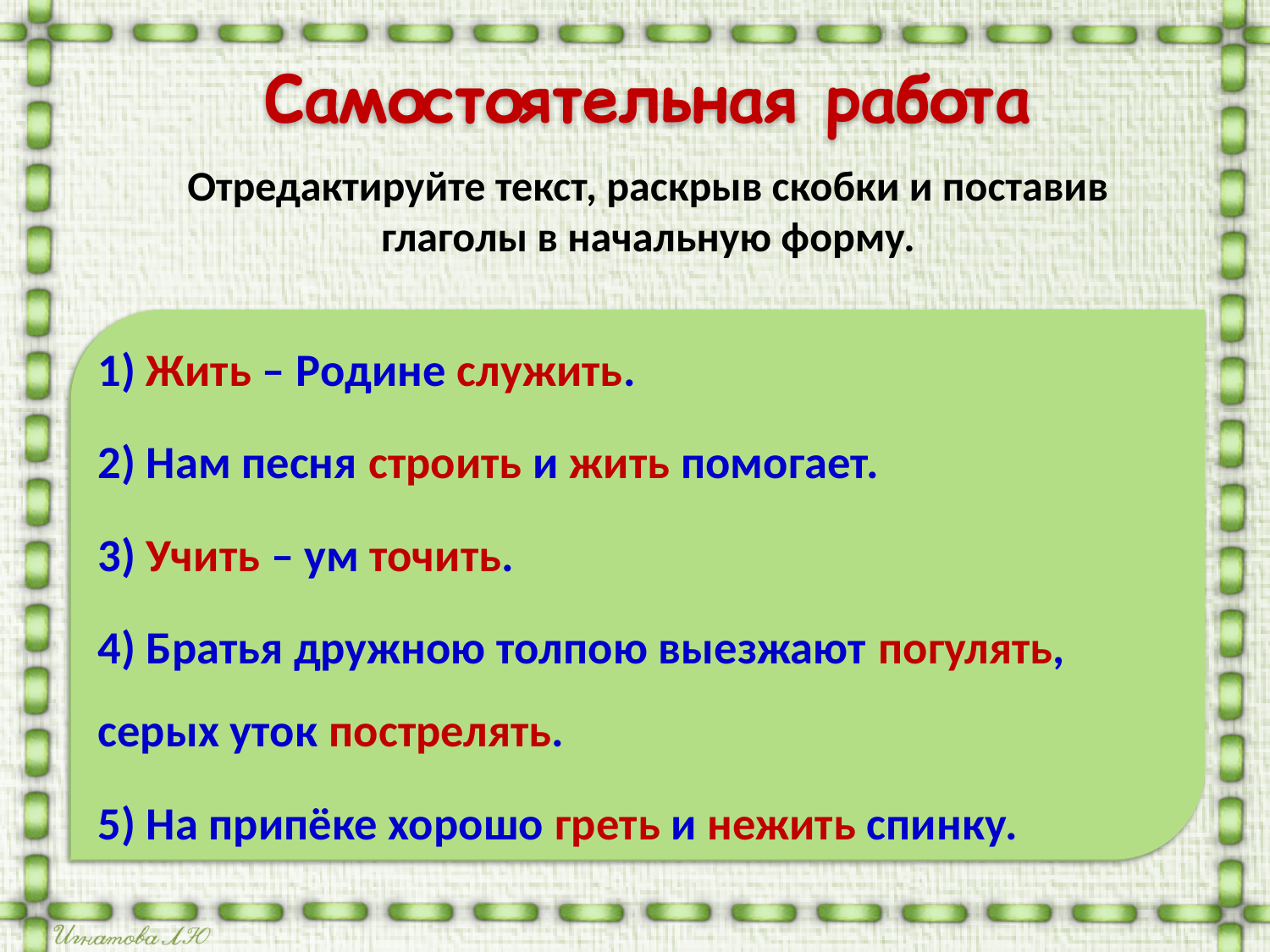

Самостоятельная работа
Отредактируйте текст, раскрыв скобки и поставив глаголы в начальную форму.
1) Жить – Родине служить.
2) Нам песня строить и жить помогает.
3) Учить – ум точить.
4) Братья дружною толпою выезжают погулять, серых уток пострелять.
5) На припёке хорошо греть и нежить спинку.

1) (Живём) – Родине (служим).
2) Нам песня (строил) и (жил) помогает.
3) (Ученье) – ум (точенье).
4) Братья дружною толпою выезжают (погуляли), серых уток ( постреляли).
5) На припёке хорошо (греет) и (нежит) спинку.